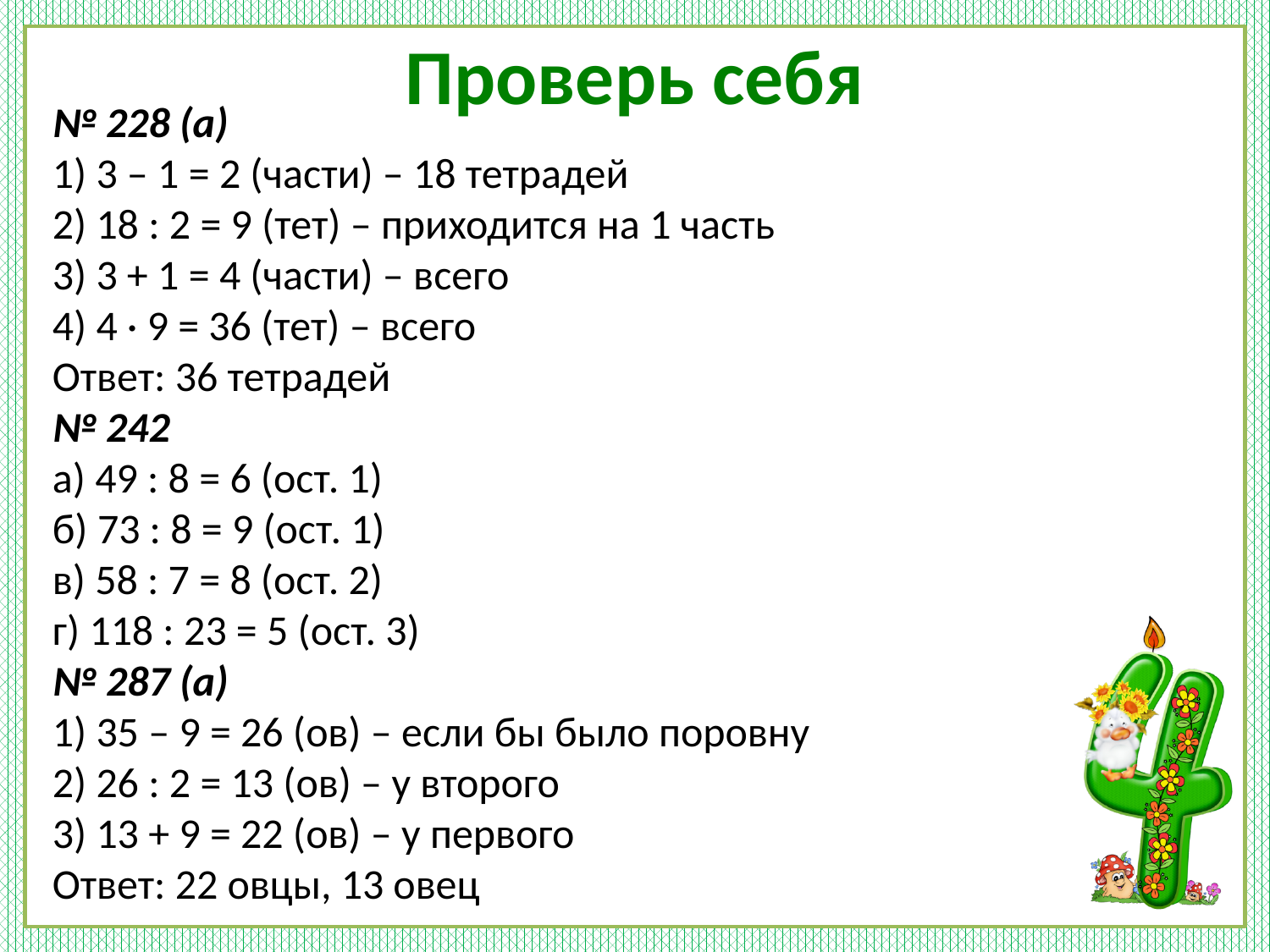

# Проверь себя
№ 228 (а)
1) 3 – 1 = 2 (части) – 18 тетрадей
2) 18 : 2 = 9 (тет) – приходится на 1 часть
3) 3 + 1 = 4 (части) – всего
4) 4 · 9 = 36 (тет) – всего
Ответ: 36 тетрадей
№ 242
а) 49 : 8 = 6 (ост. 1)
б) 73 : 8 = 9 (ост. 1)
в) 58 : 7 = 8 (ост. 2)
г) 118 : 23 = 5 (ост. 3)
№ 287 (а)
1) 35 – 9 = 26 (ов) – если бы было поровну
2) 26 : 2 = 13 (ов) – у второго
3) 13 + 9 = 22 (ов) – у первого
Ответ: 22 овцы, 13 овец